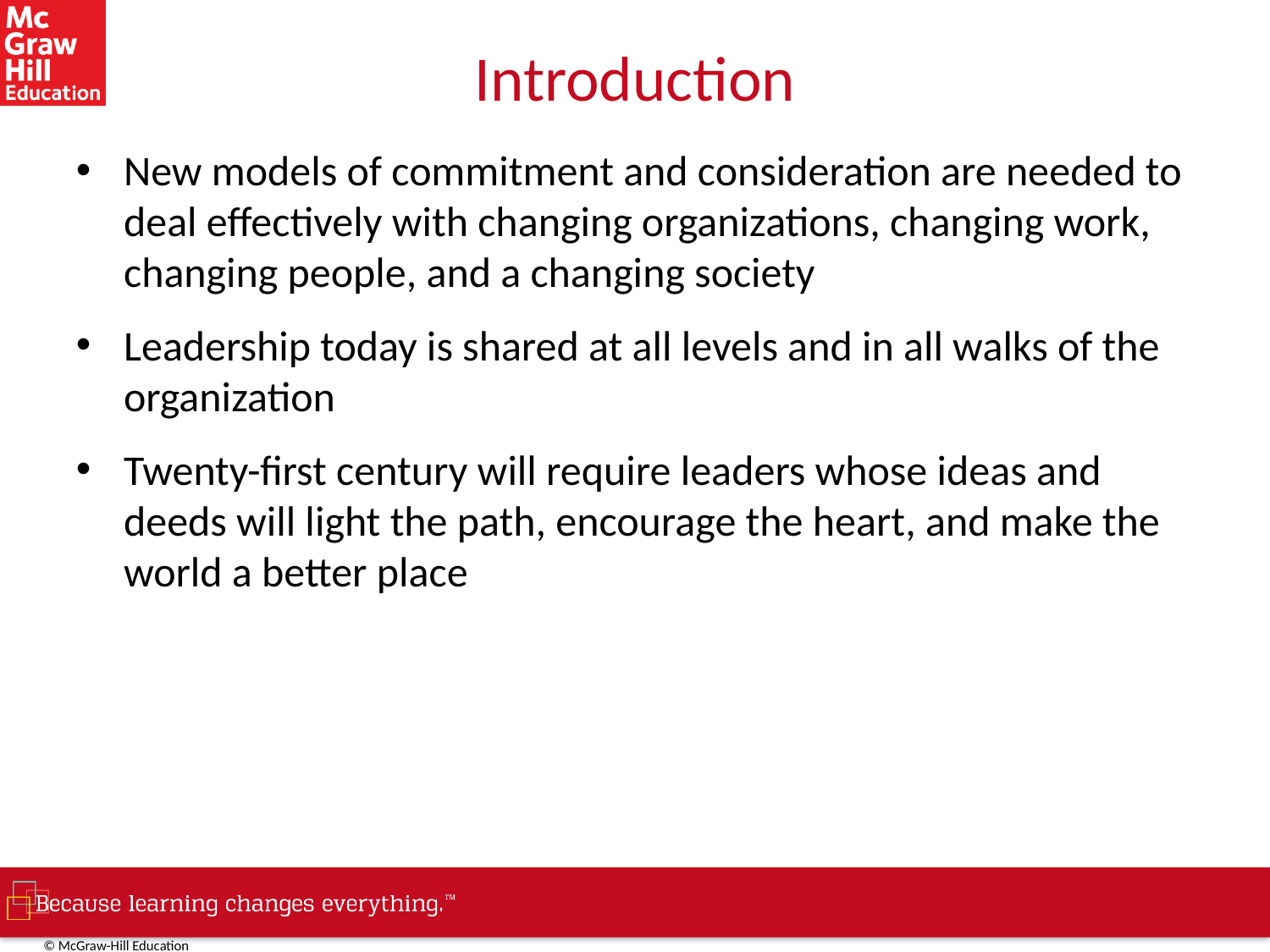

# Introduction
New models of commitment and consideration are needed to deal effectively with changing organizations, changing work, changing people, and a changing society
Leadership today is shared at all levels and in all walks of the organization
Twenty-first century will require leaders whose ideas and deeds will light the path, encourage the heart, and make the world a better place